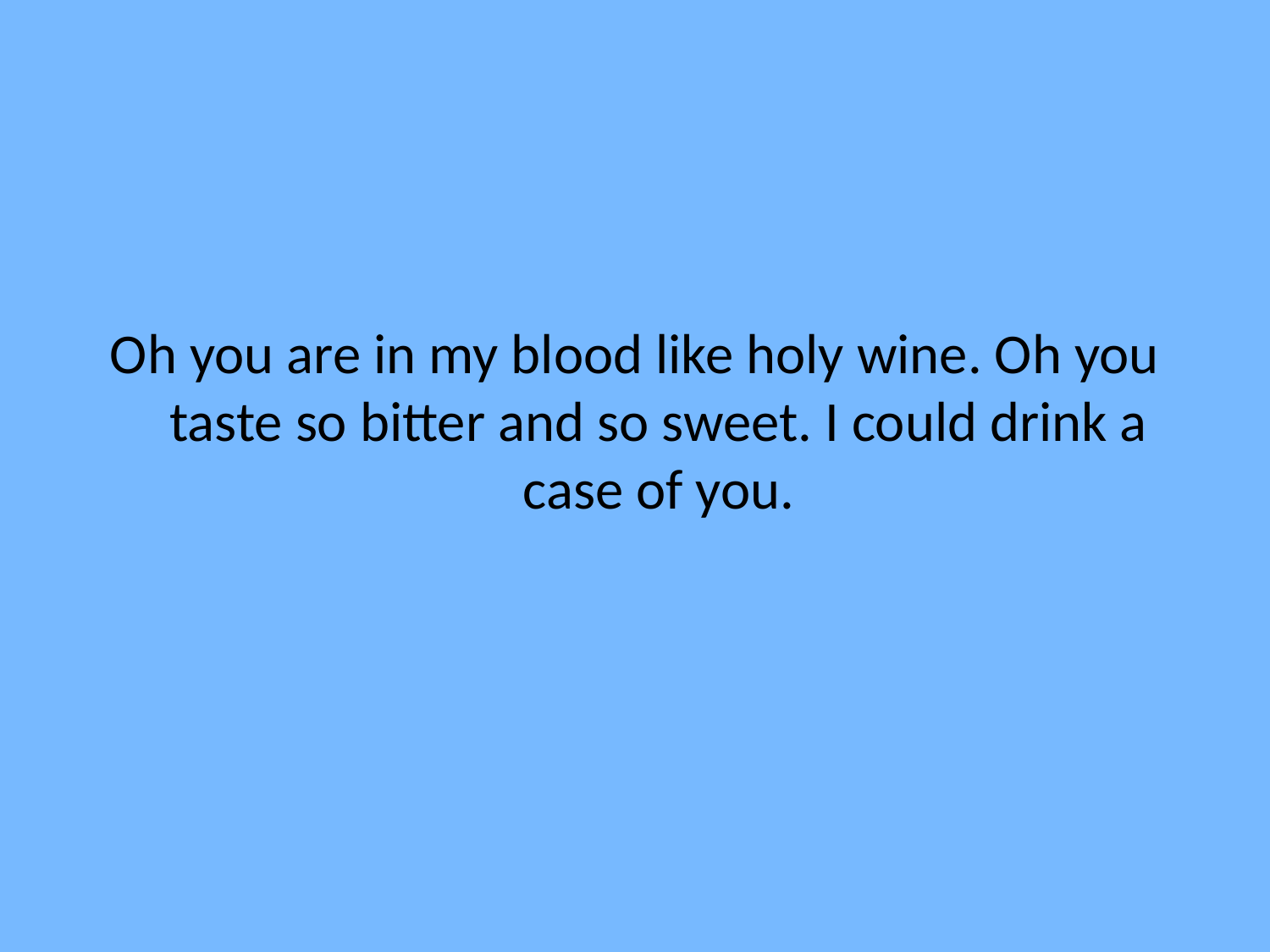

Oh you are in my blood like holy wine. Oh you taste so bitter and so sweet. I could drink a case of you.